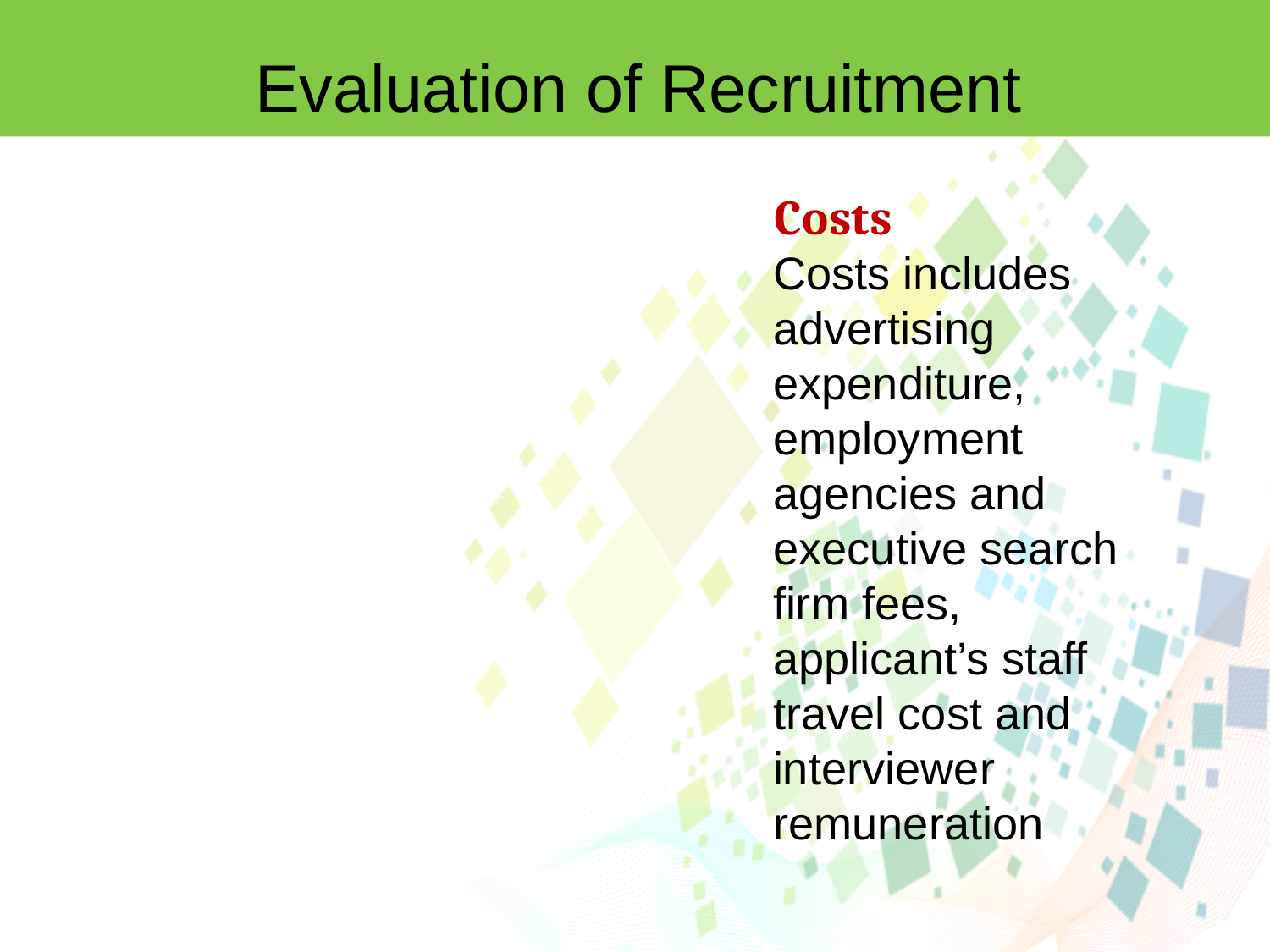

Evaluation of Recruitment
Costs
Costs includes advertising expenditure, employment agencies and executive search firm fees, applicant’s staff travel cost and interviewer remuneration